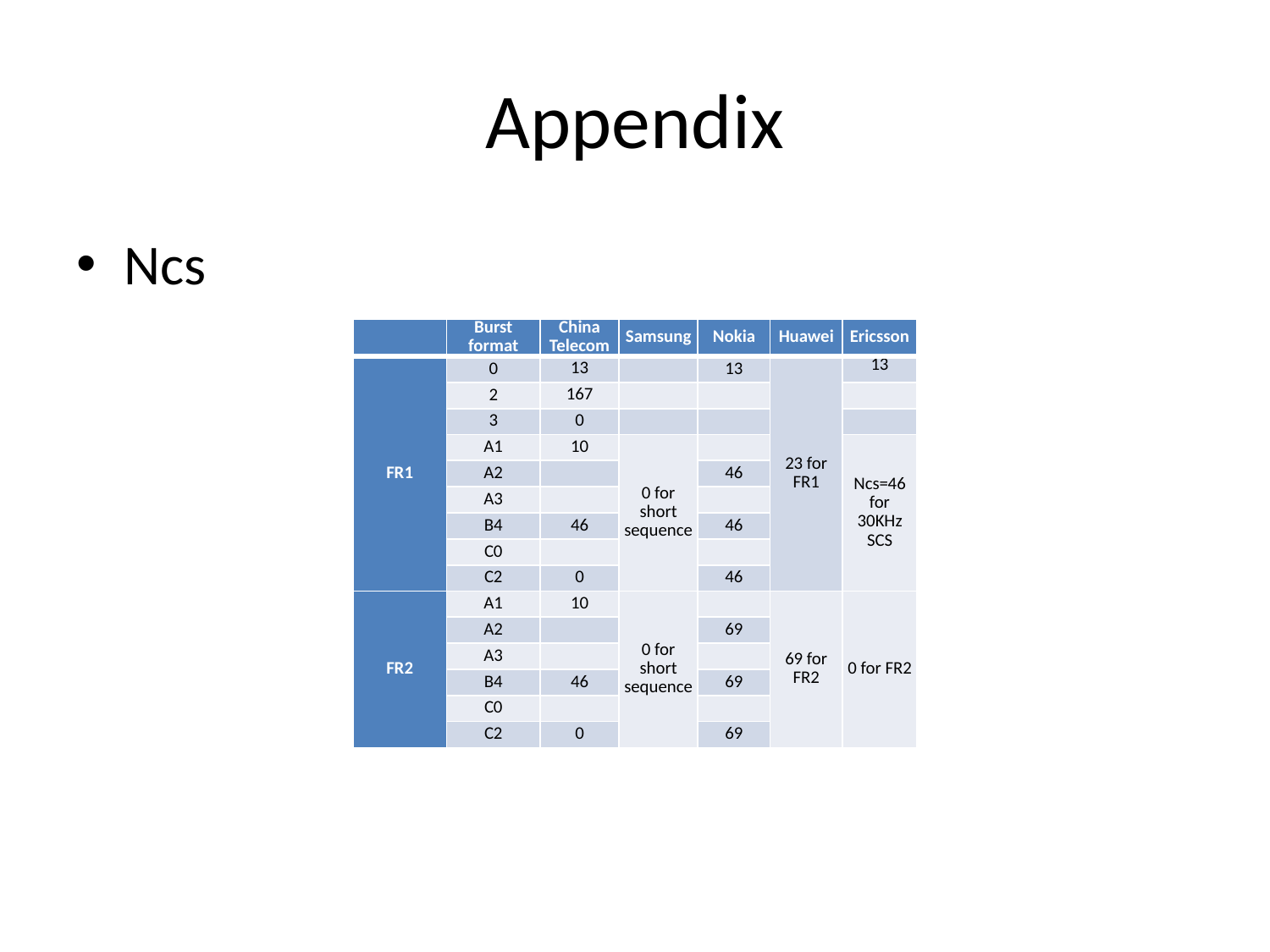

# Appendix
Ncs

|  | Burst format | China Telecom | Samsung | Nokia | Huawei | Ericsson |
| --- | --- | --- | --- | --- | --- | --- |
| FR1 | 0 | 13 |  | 13 | 23 for FR1 | 13 |
|  | 2 | 167 |  |  |  |  |
|  | 3 | 0 |  |  |  |  |
|  | A1 | 10 | 0 for short sequence |  |  | Ncs=46 for 30KHz SCS |
|  | A2 |  |  | 46 |  |  |
|  | A3 |  |  |  |  |  |
|  | B4 | 46 |  | 46 |  |  |
|  | C0 |  |  |  |  |  |
|  | C2 | 0 |  | 46 |  |  |
| FR2 | A1 | 10 | 0 for short sequence |  | 69 for FR2 | 0 for FR2 |
|  | A2 |  |  | 69 |  |  |
|  | A3 |  |  |  |  |  |
|  | B4 | 46 |  | 69 |  |  |
|  | C0 |  |  |  |  |  |
|  | C2 | 0 |  | 69 |  |  |